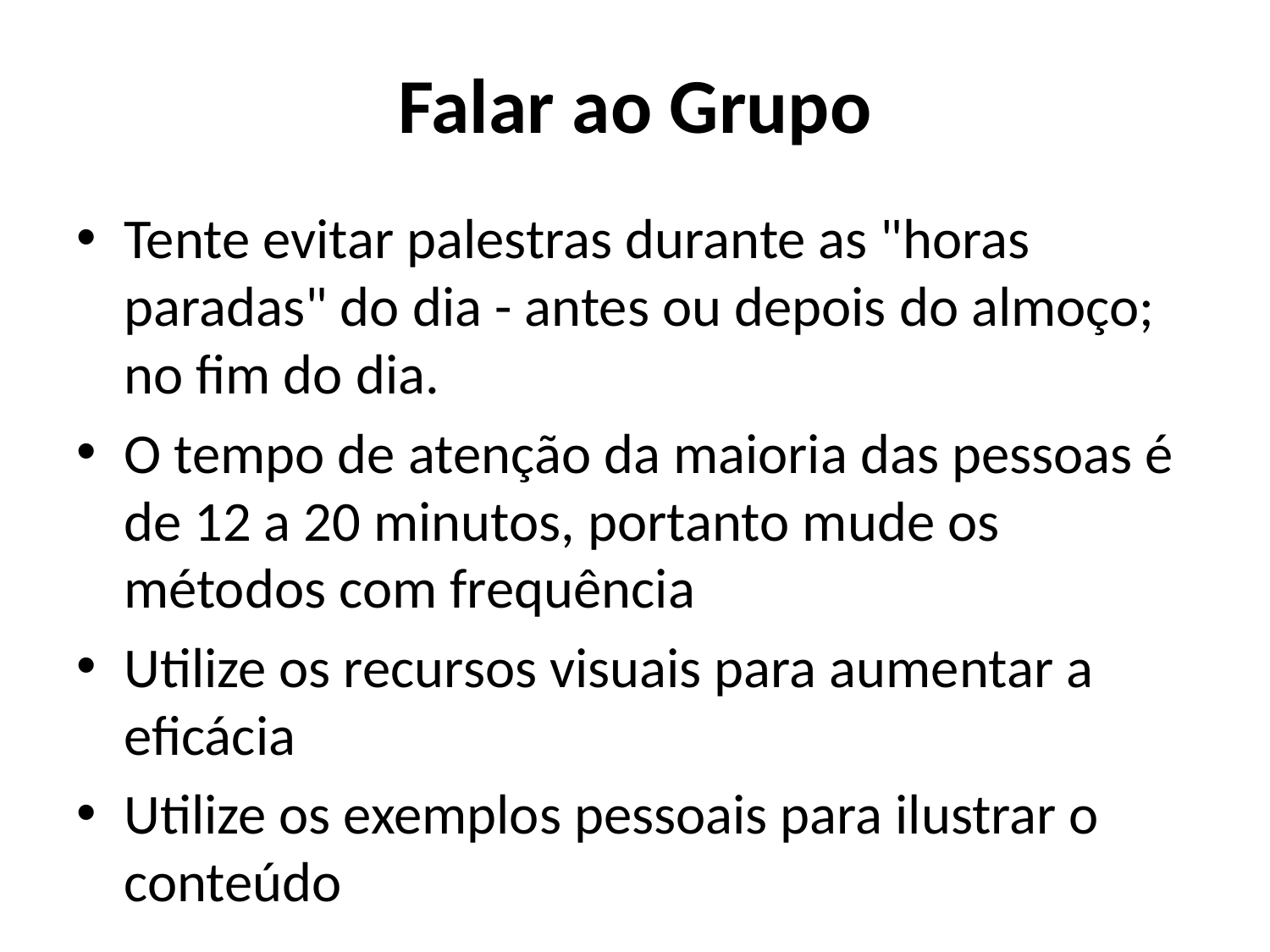

# Falar ao Grupo
Tente evitar palestras durante as "horas paradas" do dia - antes ou depois do almoço; no fim do dia.
O tempo de atenção da maioria das pessoas é de 12 a 20 minutos, portanto mude os métodos com frequência
Utilize os recursos visuais para aumentar a eficácia
Utilize os exemplos pessoais para ilustrar o conteúdo